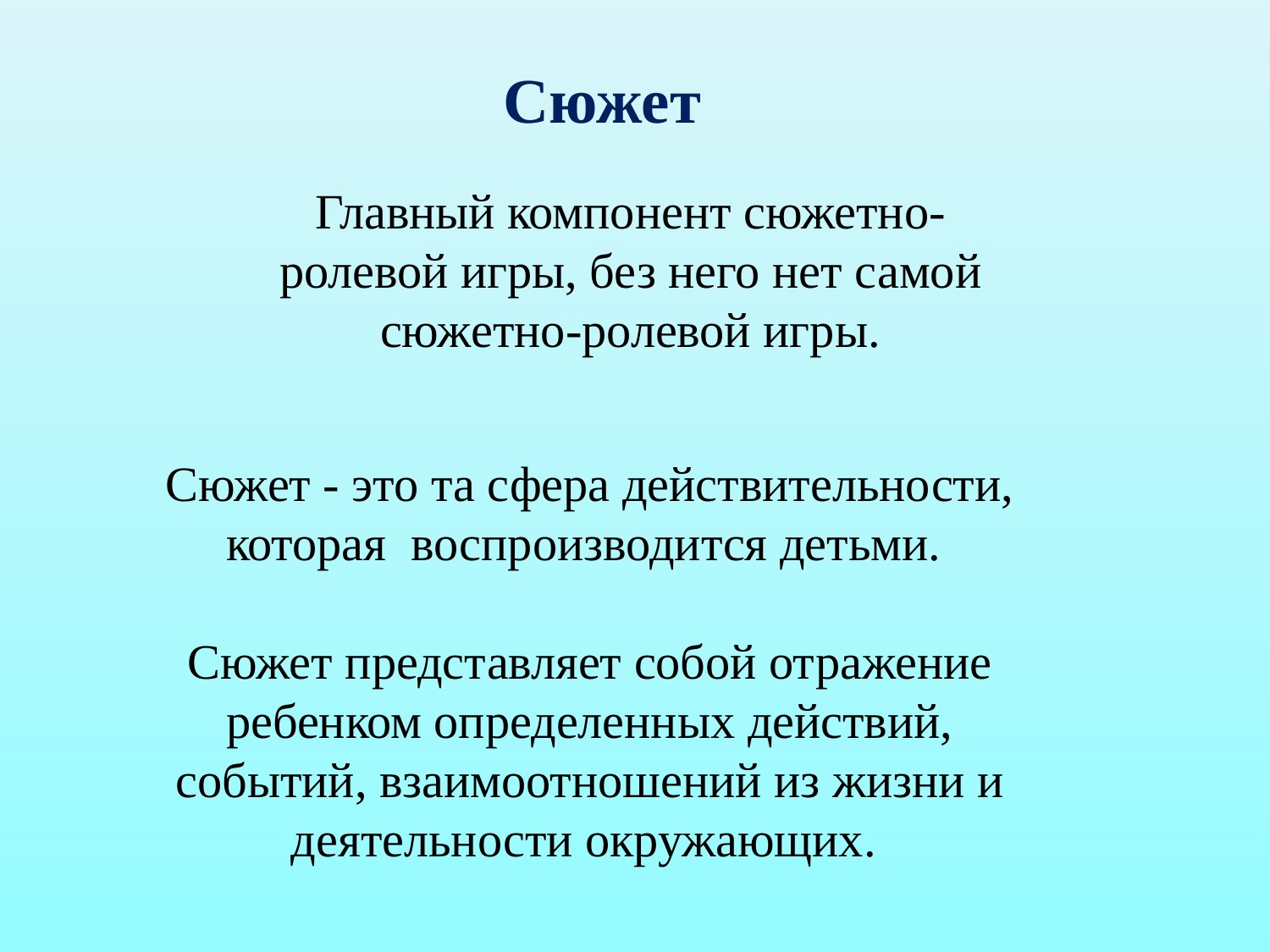

Сюжет
Главный компонент сюжетно-ролевой игры, без него нет самой сюжетно-ролевой игры.
Сюжет - это та сфера действительности, которая  воспроизводится детьми.

Сюжет представляет собой отражение ребенком определенных действий, событий, взаимоотношений из жизни и деятельности окружающих.